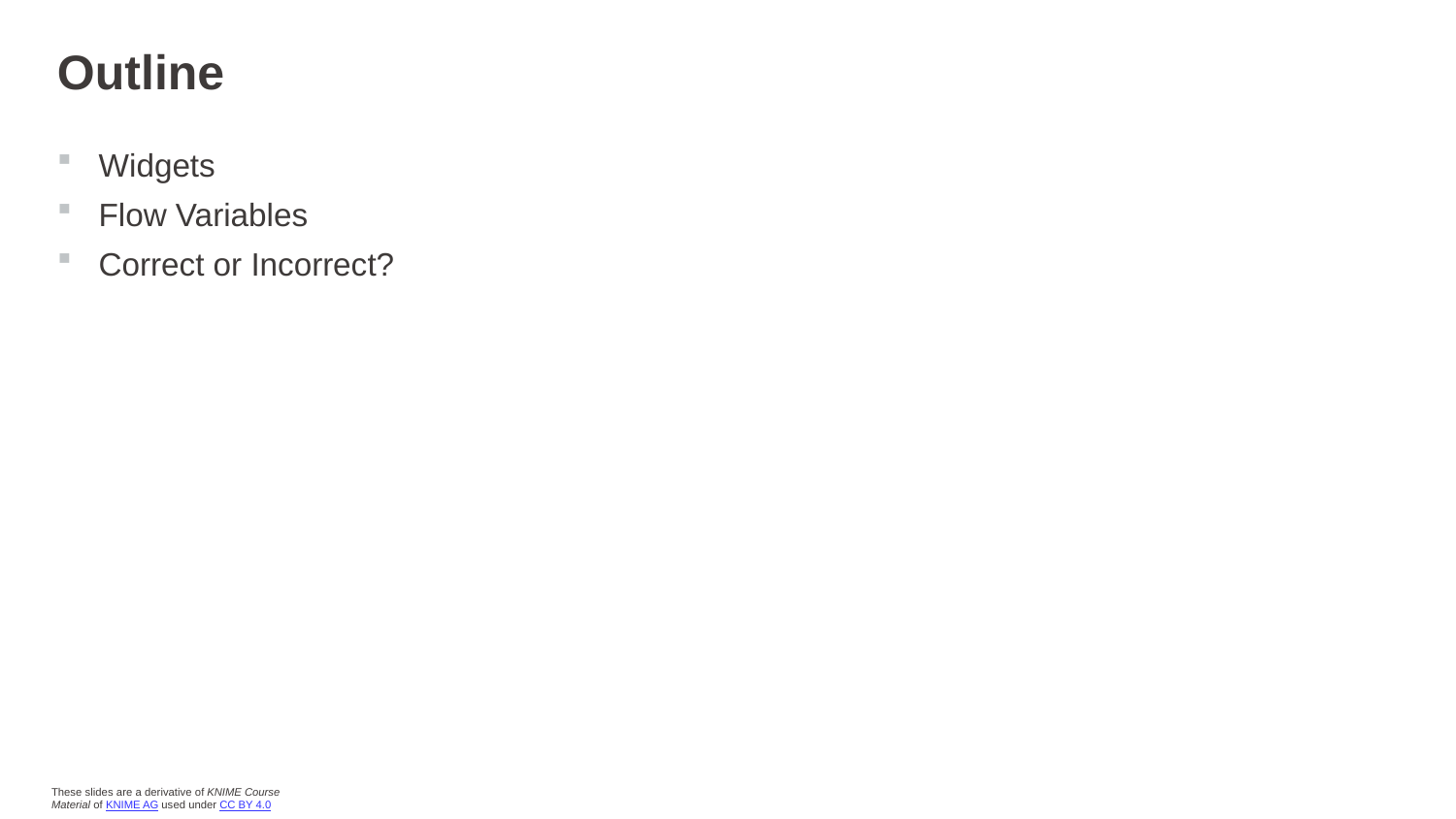

# Outline
Widgets
Flow Variables
Correct or Incorrect?